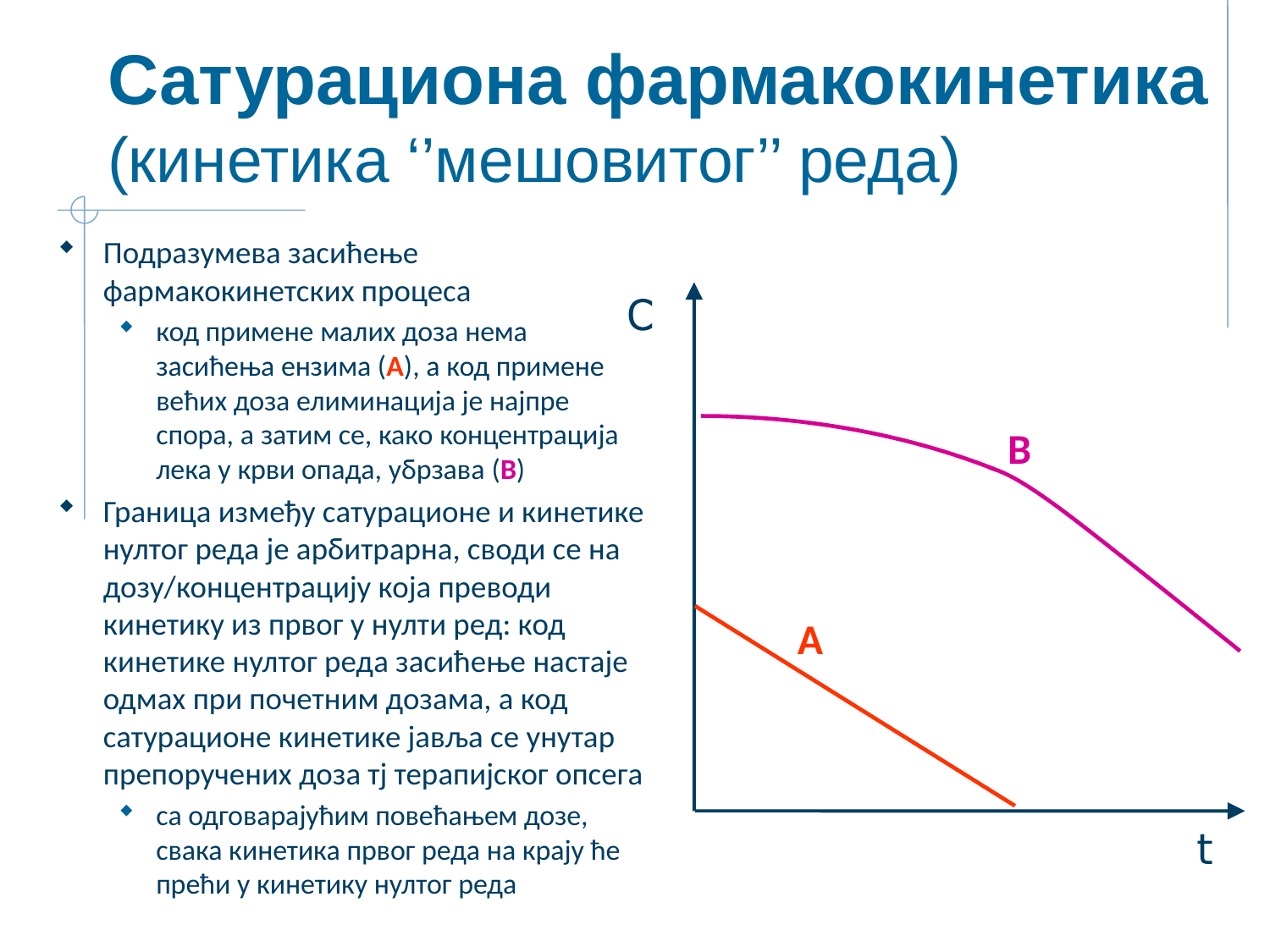

# Сатурациона фармакокинетика (кинетика ‘’мешовитог’’ реда)
Подразумева засићење фармакокинетских процеса
код примене малих доза нема засићења ензима (A), а код примене већих доза елиминација је најпре спора, а затим се, како концентрација лека у крви опада, убрзава (B)
Граница између сатурационе и кинетике нултог реда је арбитрарна, своди се на дозу/концентрацију која преводи кинетику из првог у нулти ред: код кинетике нултог реда засићење настаје одмах при почетним дозама, а код сатурационе кинетике јавља се унутар препоручених доза тј терапијског опсега
са одговарајућим повећањем дозе, свака кинетика првог реда на крају ће прећи у кинетику нултог реда
C

B
A

t